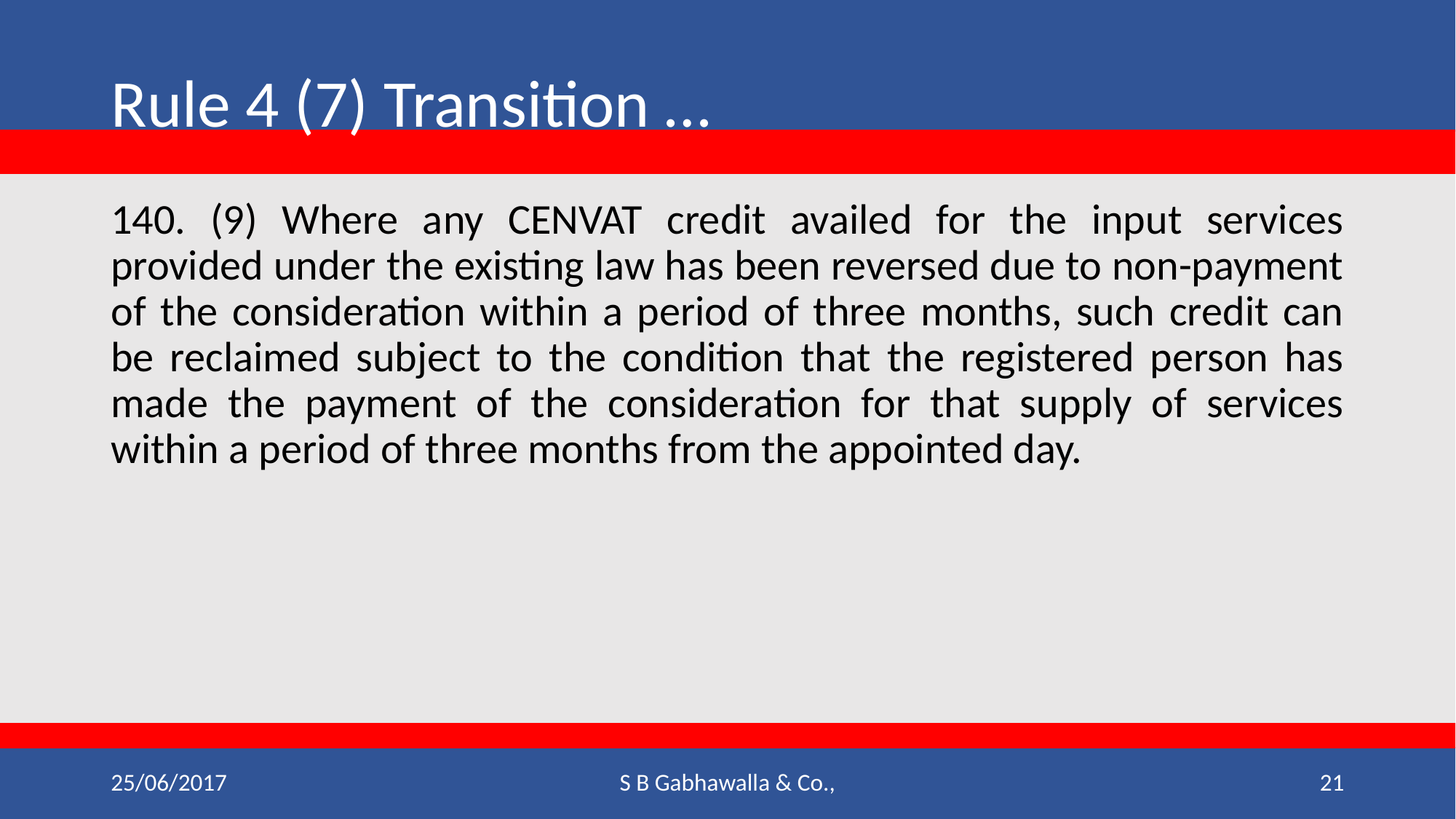

# Rule 4 (7) Transition …
140. (9) Where any CENVAT credit availed for the input services provided under the existing law has been reversed due to non-payment of the consideration within a period of three months, such credit can be reclaimed subject to the condition that the registered person has made the payment of the consideration for that supply of services within a period of three months from the appointed day.
25/06/2017
S B Gabhawalla & Co.,
21